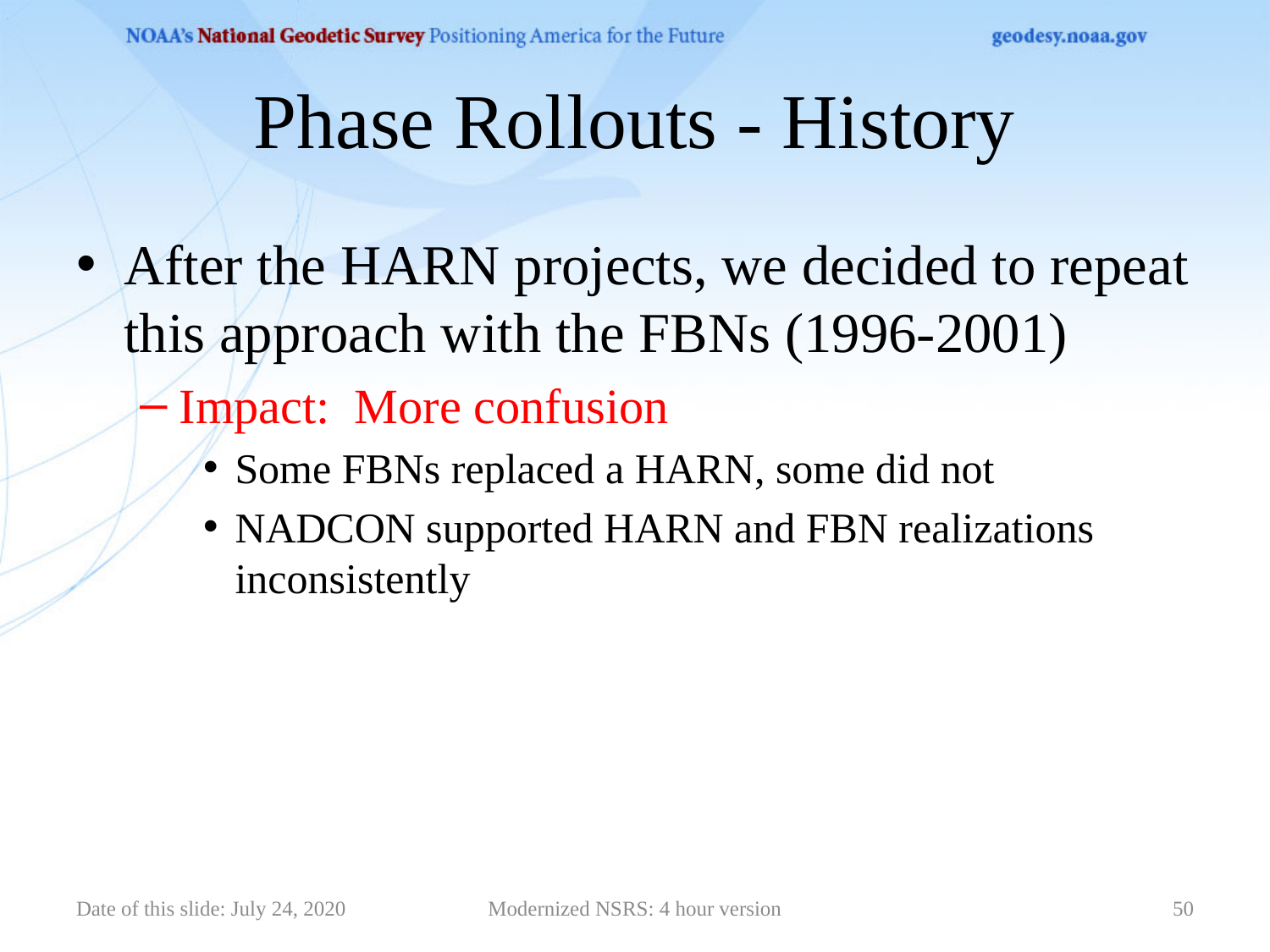

# Phase Rollouts - History
After the HARN projects, we decided to repeat this approach with the FBNs (1996-2001)
Impact:  More confusion
Some FBNs replaced a HARN, some did not
NADCON supported HARN and FBN realizations inconsistently
Date of this slide: July 24, 2020
Modernized NSRS: 4 hour version
50